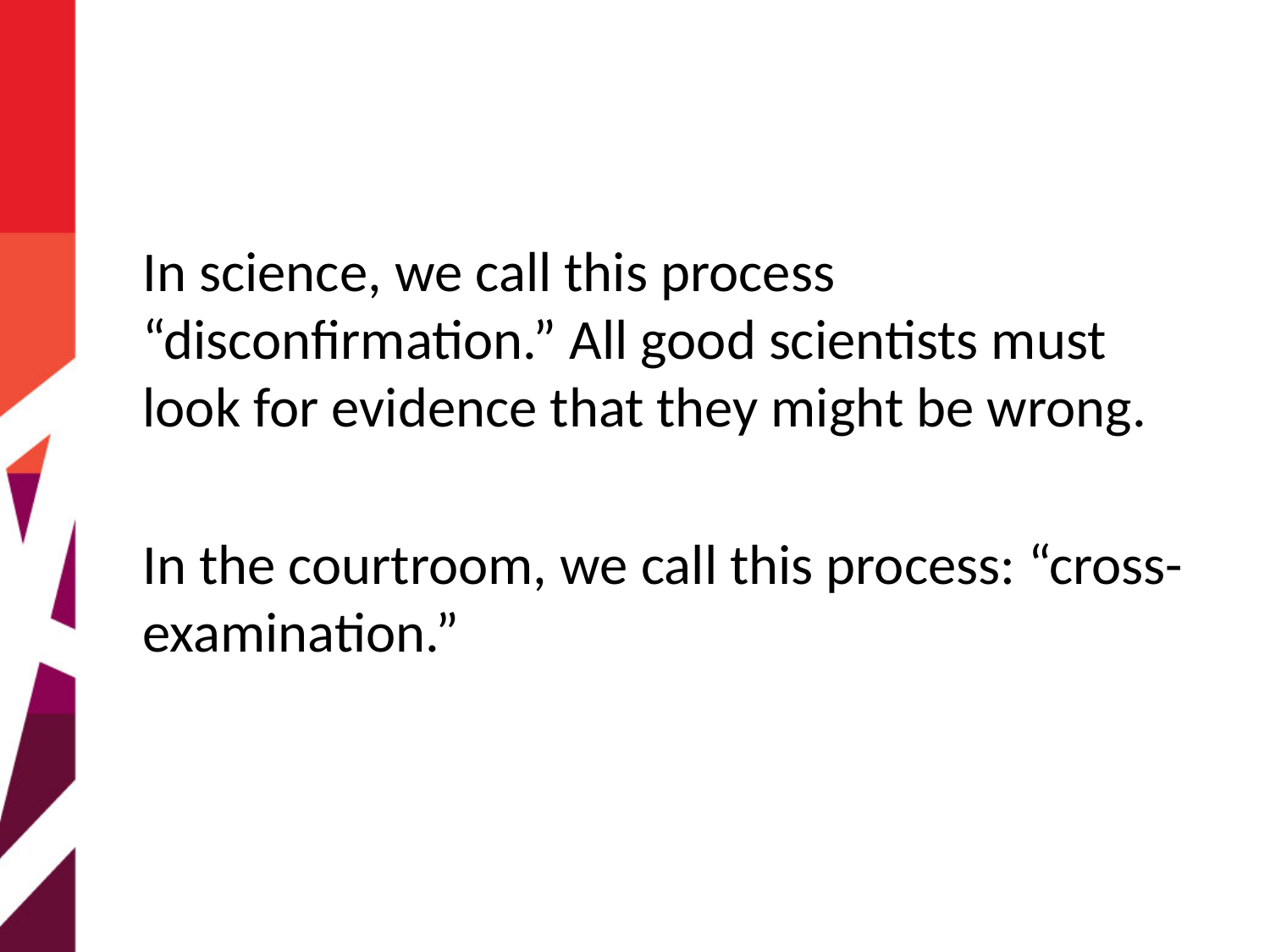

#
In science, we call this process “disconfirmation.” All good scientists must look for evidence that they might be wrong.

In the courtroom, we call this process: “cross-examination.”